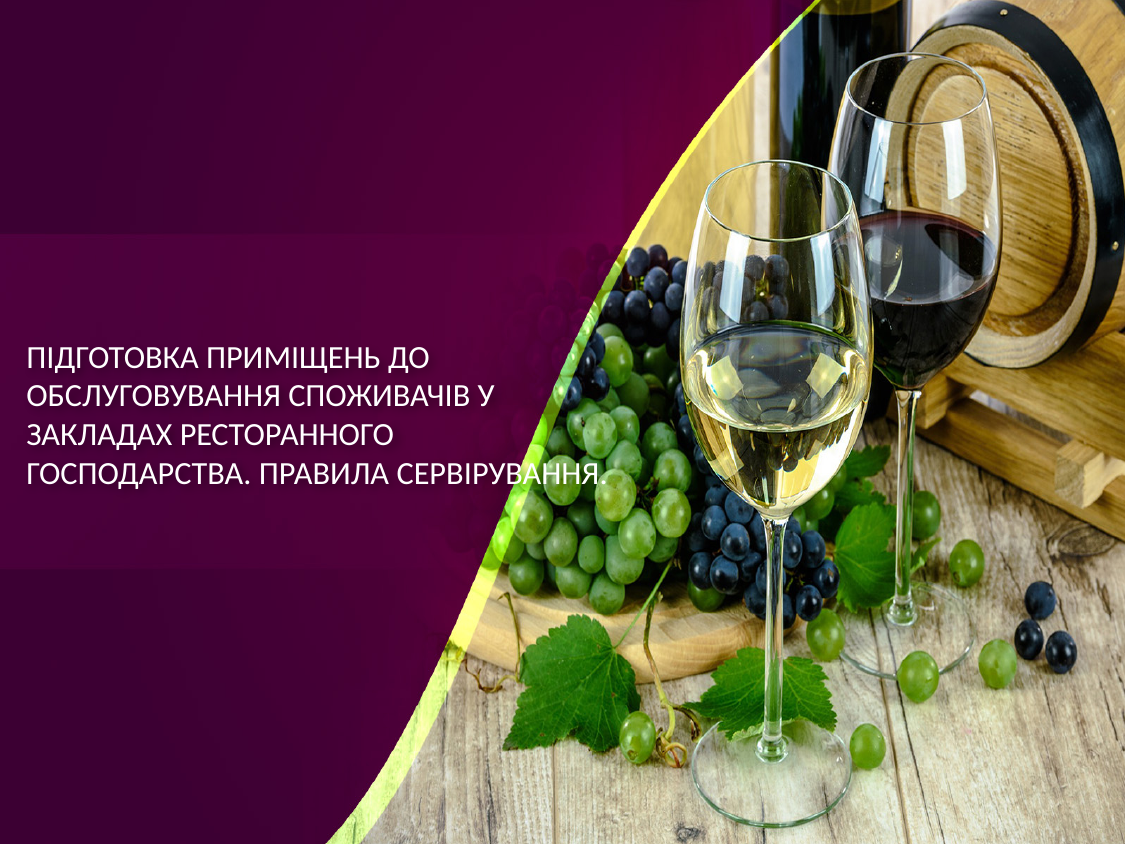

# ПІДГОТОВКА ПРИМІЩЕНЬ ДО ОБСЛУГОВУВАННЯ СПОЖИВАЧІВ У ЗАКЛАДАХ РЕСТОРАННОГО ГОСПОДАРСТВА. ПРАВИЛА СЕРВІРУВАННЯ.